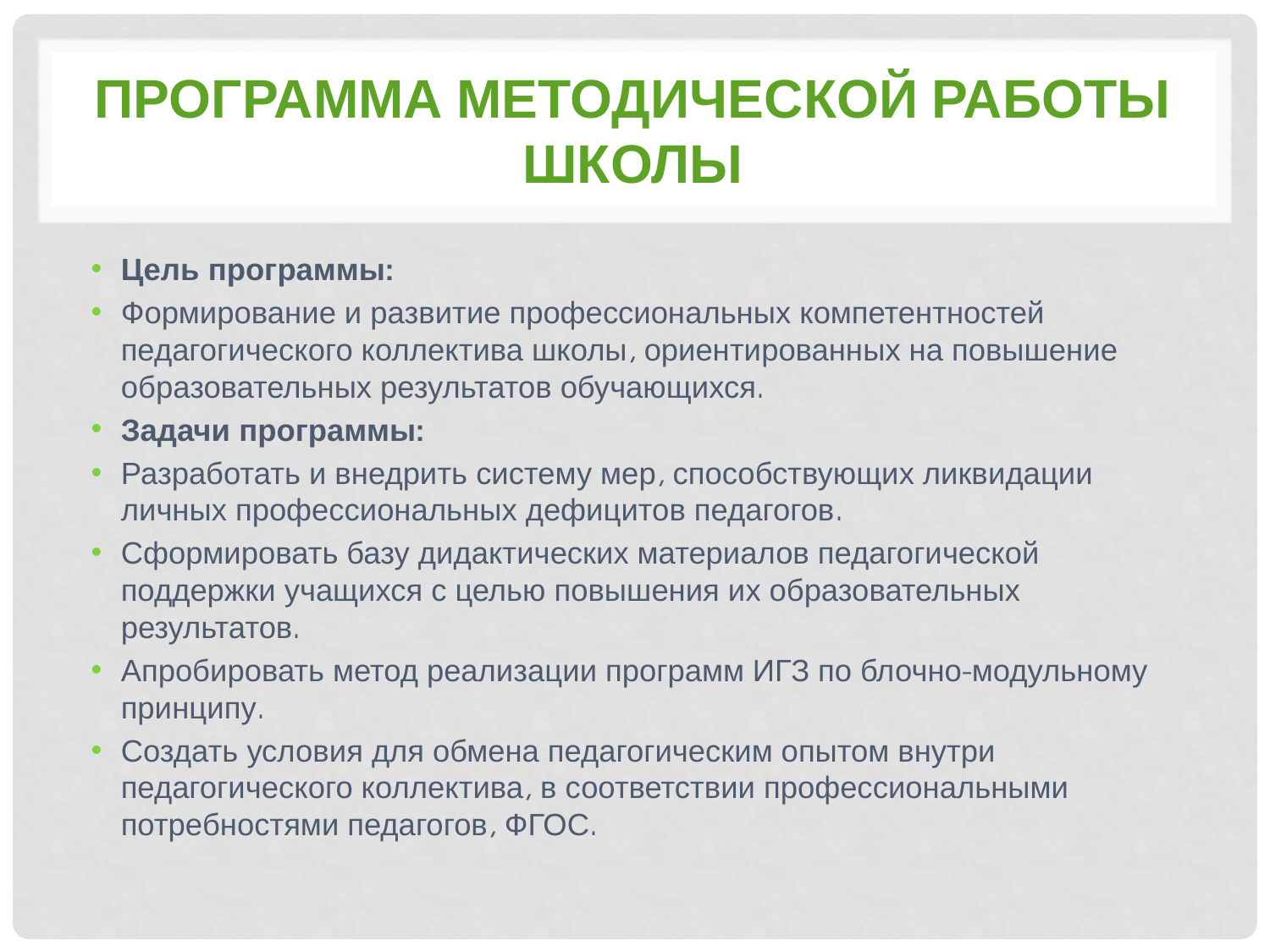

# Программа методической работы школы
Цель программы:
Формирование и развитие профессиональных компетентностей педагогического коллектива школы, ориентированных на повышение образовательных результатов обучающихся.
Задачи программы:
Разработать и внедрить систему мер, способствующих ликвидации личных профессиональных дефицитов педагогов.
Сформировать базу дидактических материалов педагогической поддержки учащихся с целью повышения их образовательных результатов.
Апробировать метод реализации программ ИГЗ по блочно-модульному принципу.
Создать условия для обмена педагогическим опытом внутри педагогического коллектива, в соответствии профессиональными потребностями педагогов, ФГОС.